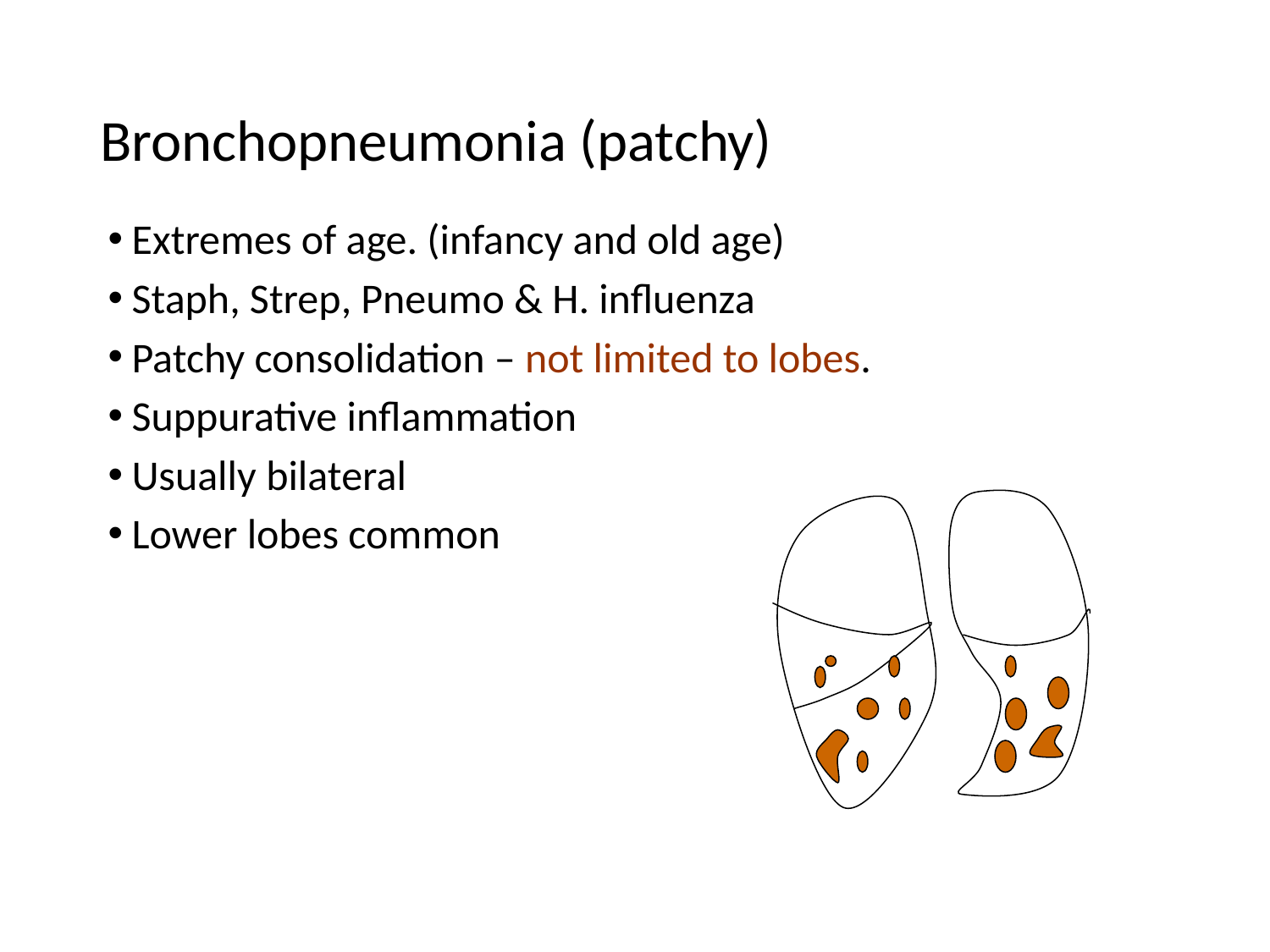

# Bronchopneumonia (patchy)
Extremes of age. (infancy and old age)
Staph, Strep, Pneumo & H. influenza
Patchy consolidation – not limited to lobes.
Suppurative inflammation
Usually bilateral
Lower lobes common